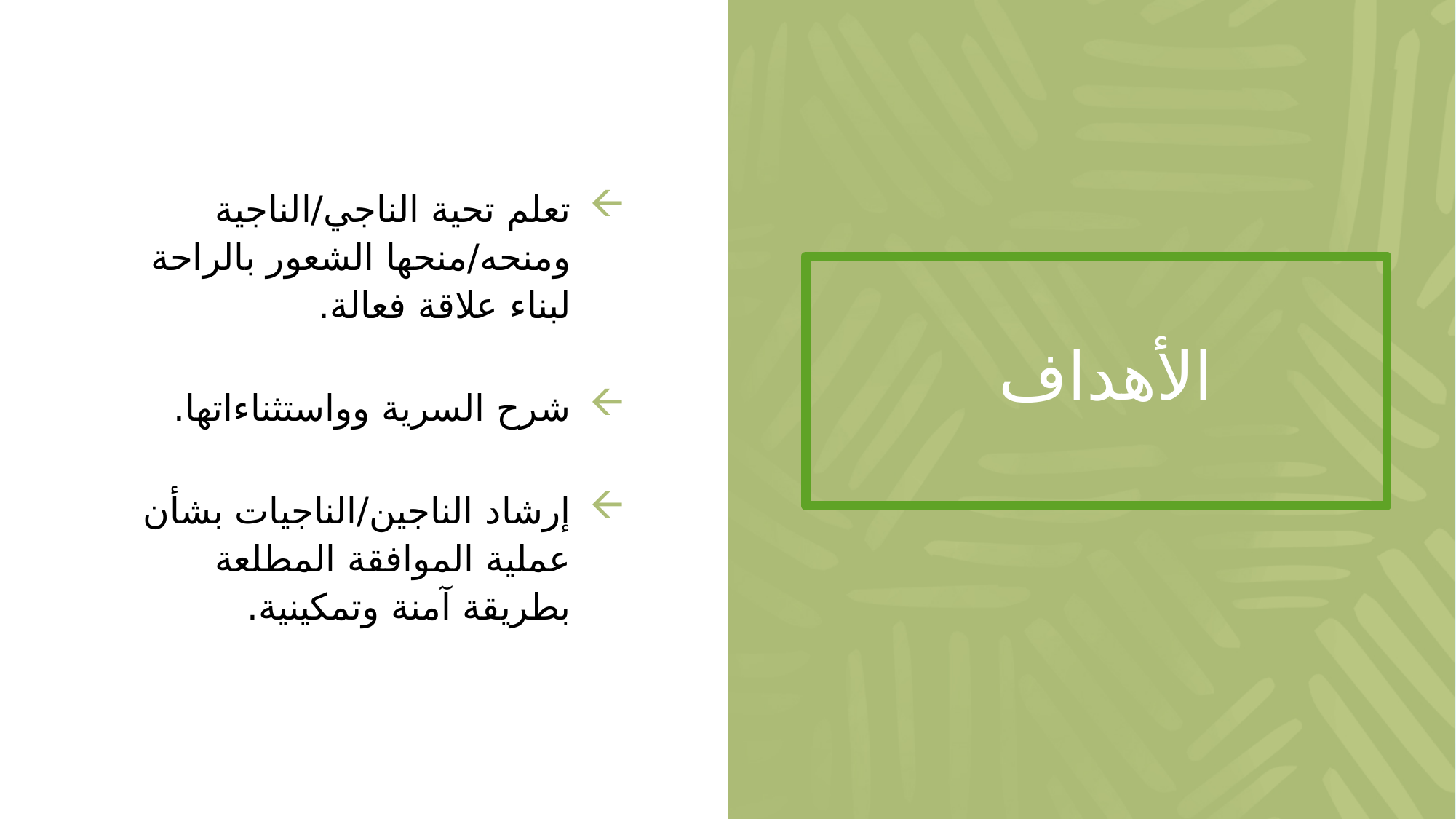

تعلم تحية الناجي/الناجية ومنحه/منحها الشعور بالراحة لبناء علاقة فعالة.
شرح السرية وواستثناءاتها.
إرشاد الناجين/الناجيات بشأن عملية الموافقة المطلعة بطريقة آمنة وتمكينية.

# الأهداف